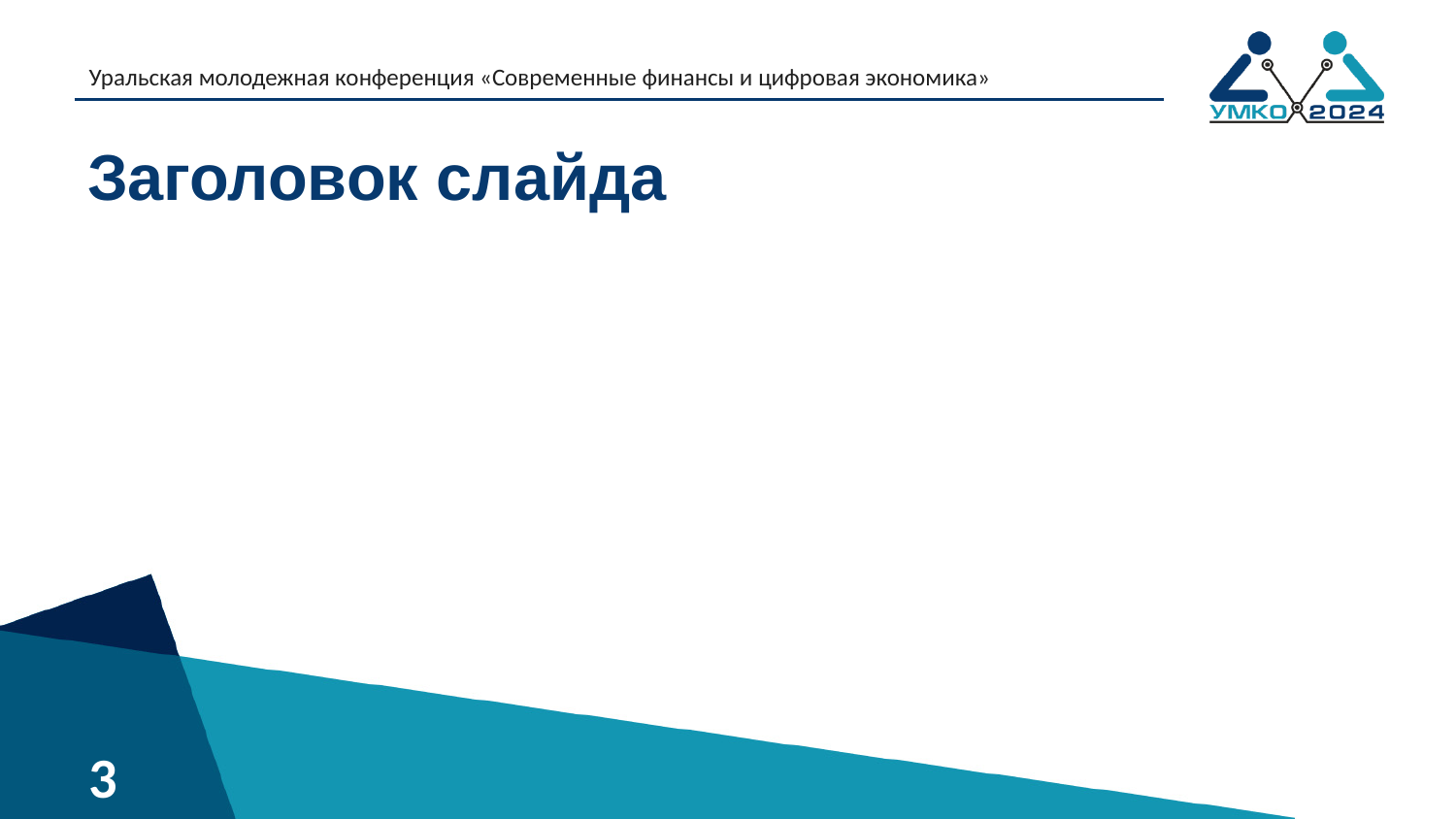

Уральская молодежная конференция «Современные финансы и цифровая экономика»
# Заголовок слайда
3